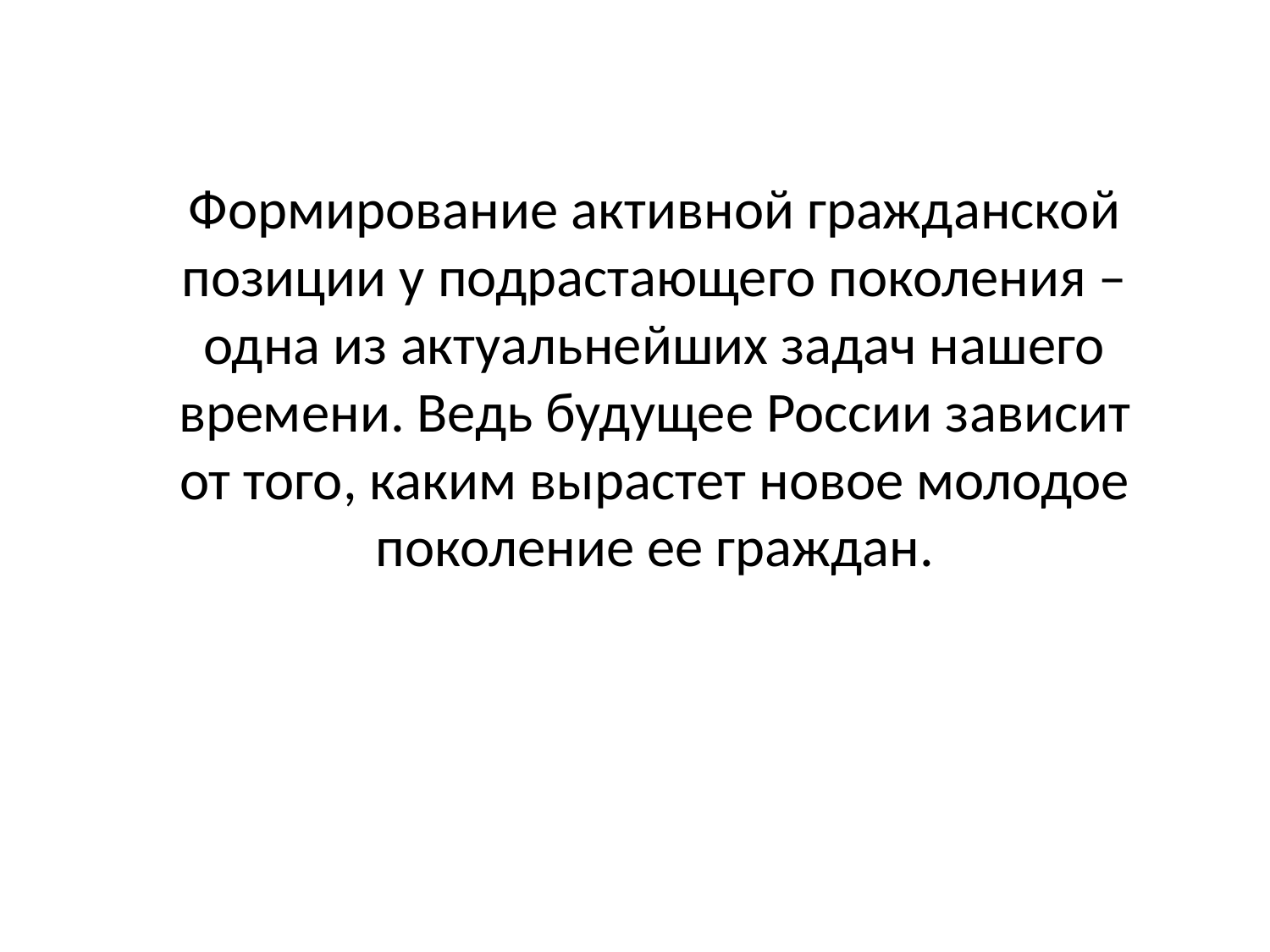

Формирование активной гражданской позиции у подрастающего поколения – одна из актуальнейших задач нашего времени. Ведь будущее России зависит от того, каким вырастет новое молодое поколение ее граждан.